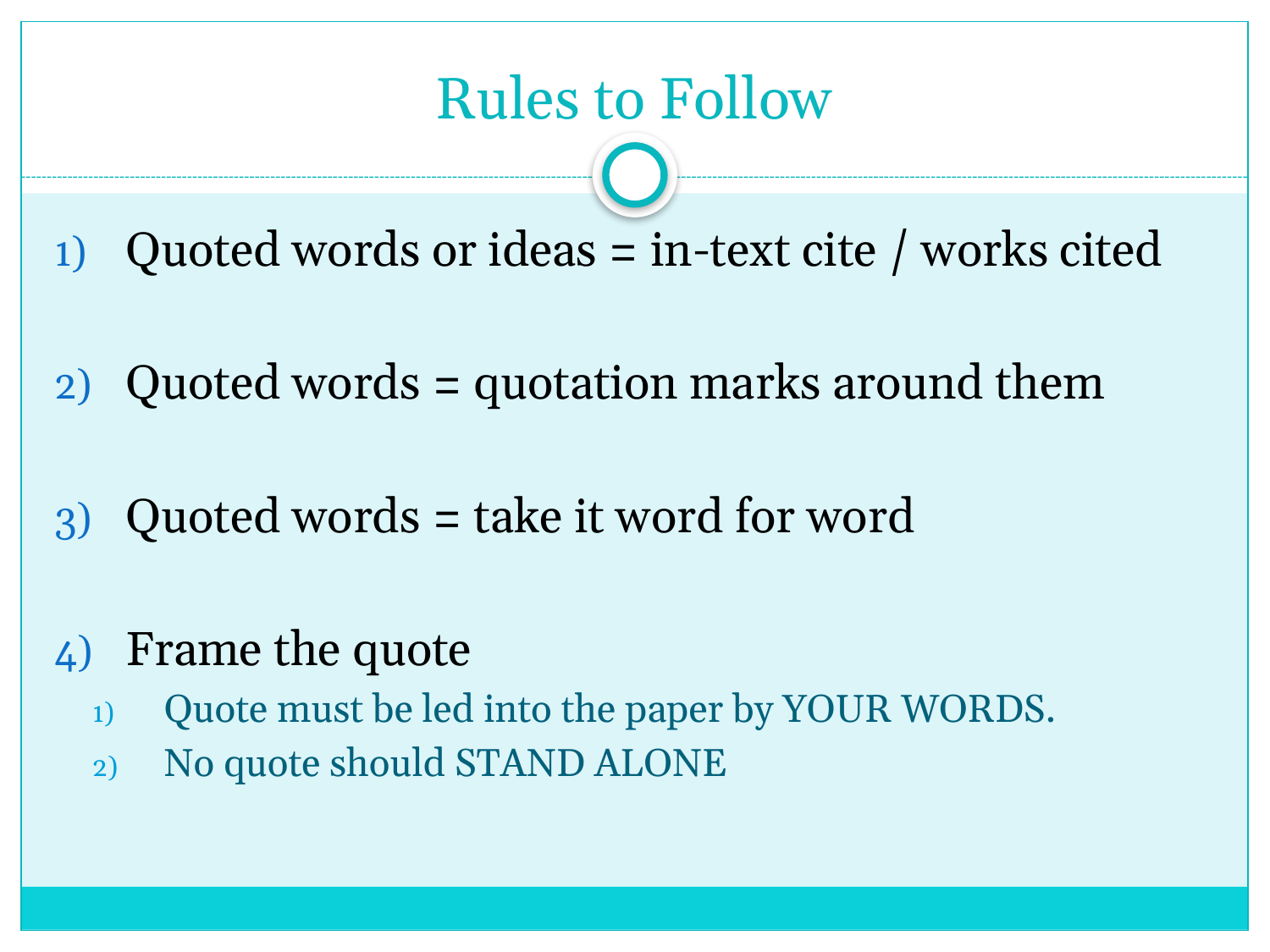

# Rules to Follow
Quoted words or ideas = in-text cite / works cited

Quoted words = quotation marks around them

Quoted words = take it word for word

Frame the quote
Quote must be led into the paper by YOUR WORDS.
No quote should STAND ALONE